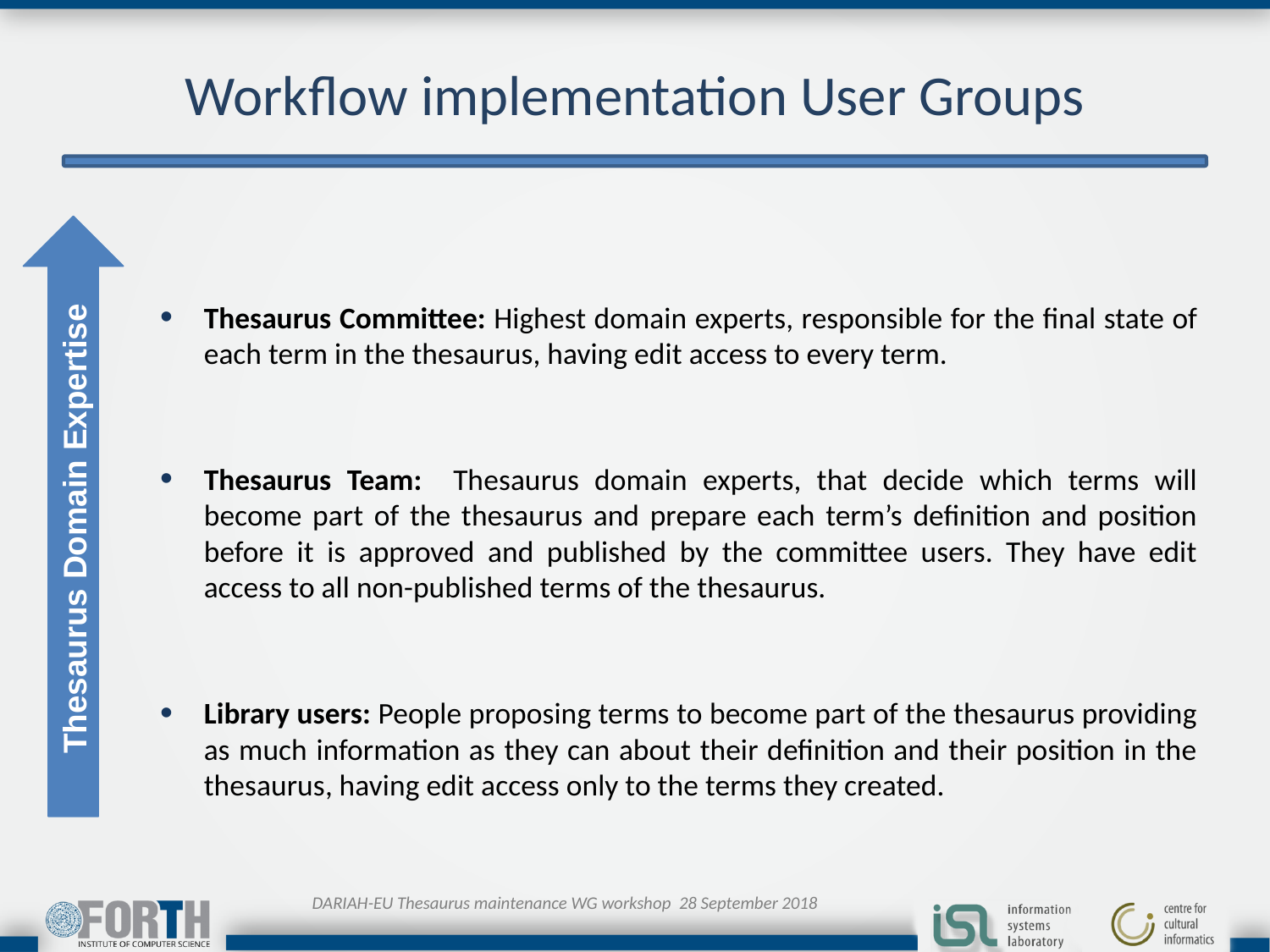

# Workflow implementation User Groups

Thesaurus Committee: Highest domain experts, responsible for the final state of each term in the thesaurus, having edit access to every term.

Thesaurus Team:  Thesaurus domain experts, that decide which terms will become part of the thesaurus and prepare each term’s definition and position before it is approved and published by the committee users. They have edit access to all non-published terms of the thesaurus.

Library users: People proposing terms to become part of the thesaurus providing as much information as they can about their definition and their position in the thesaurus, having edit access only to the terms they created.

Thesaurus Domain Expertise